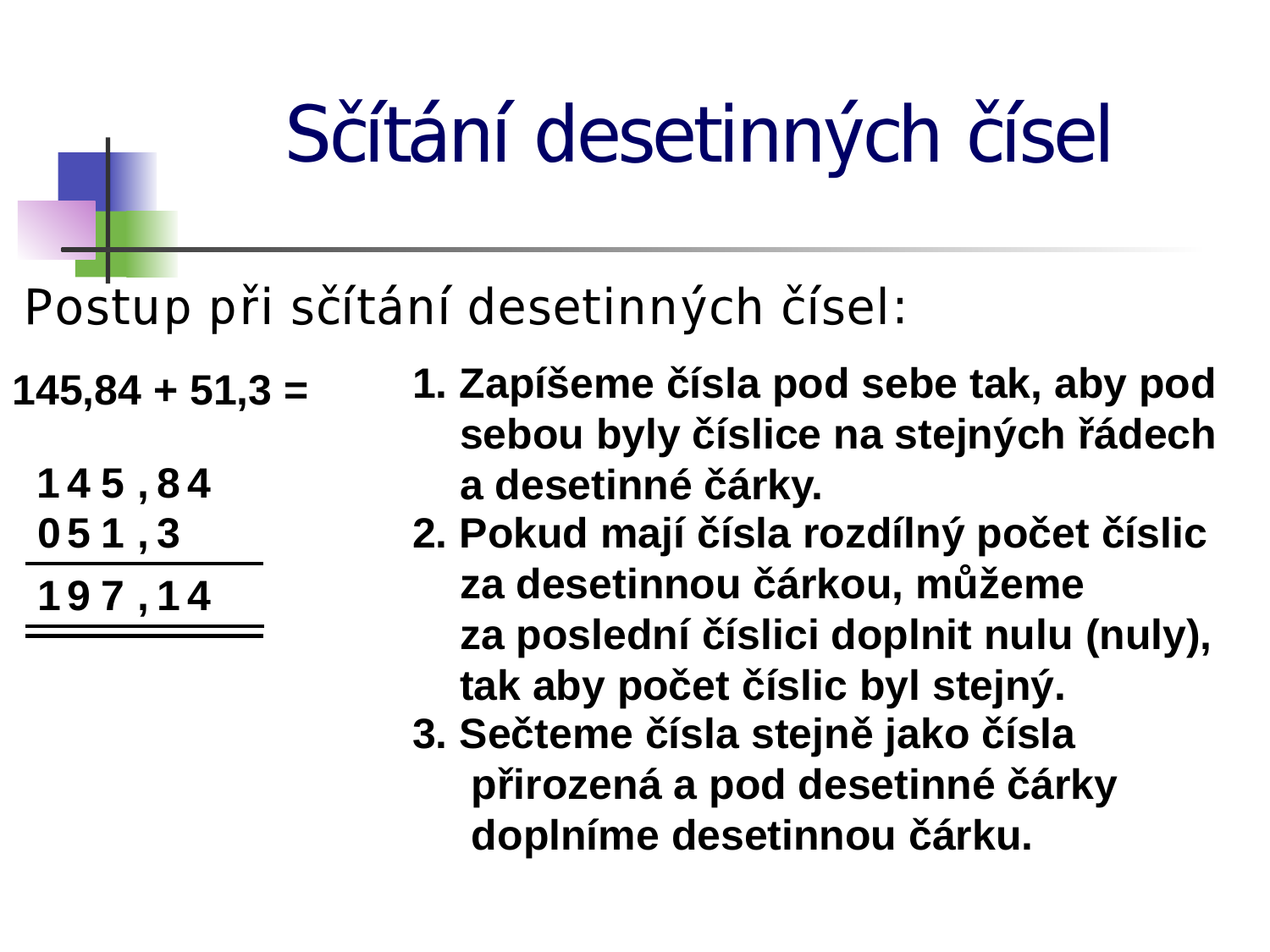

# Sčítání desetinných čísel
Postup při sčítání desetinných čísel:
1. Zapíšeme čísla pod sebe tak, aby pod
    sebou byly číslice na stejných řádech
    a desetinné čárky.
145,84 + 51,3 =
1
4
5
,
8
4
0
5
1
,
3
2. Pokud mají čísla rozdílný počet číslic
    za desetinnou čárkou, můžeme
    za poslední číslici doplnit nulu (nuly),
    tak aby počet číslic byl stejný.
1
9
7
,
1
4
3. Sečteme čísla stejně jako čísla
     přirozená a pod desetinné čárky
     doplníme desetinnou čárku.